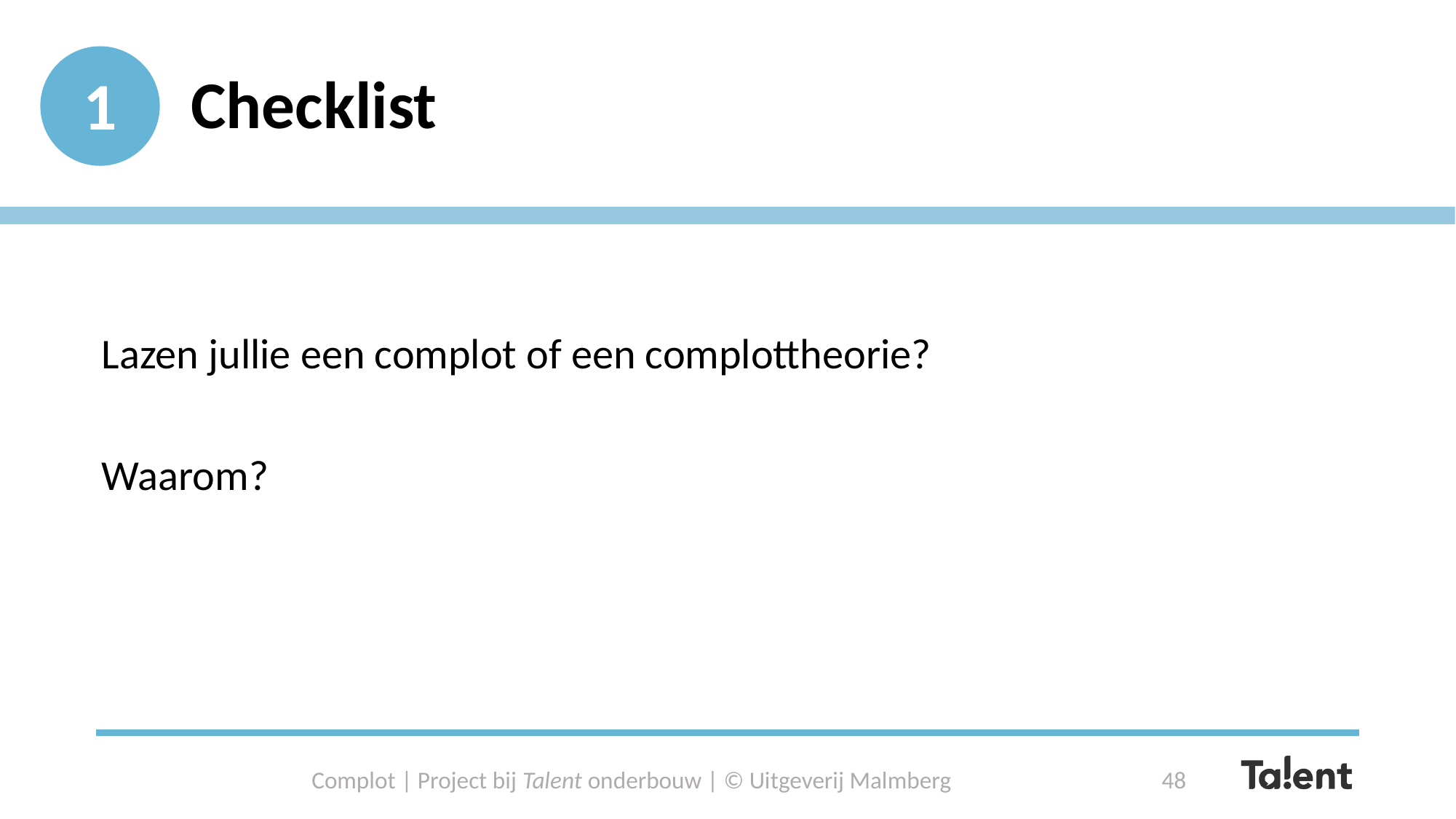

# Checklist
1

Lazen jullie een complot of een complottheorie?

Waarom?

 Complot | Project bij Talent onderbouw | © Uitgeverij Malmberg
48